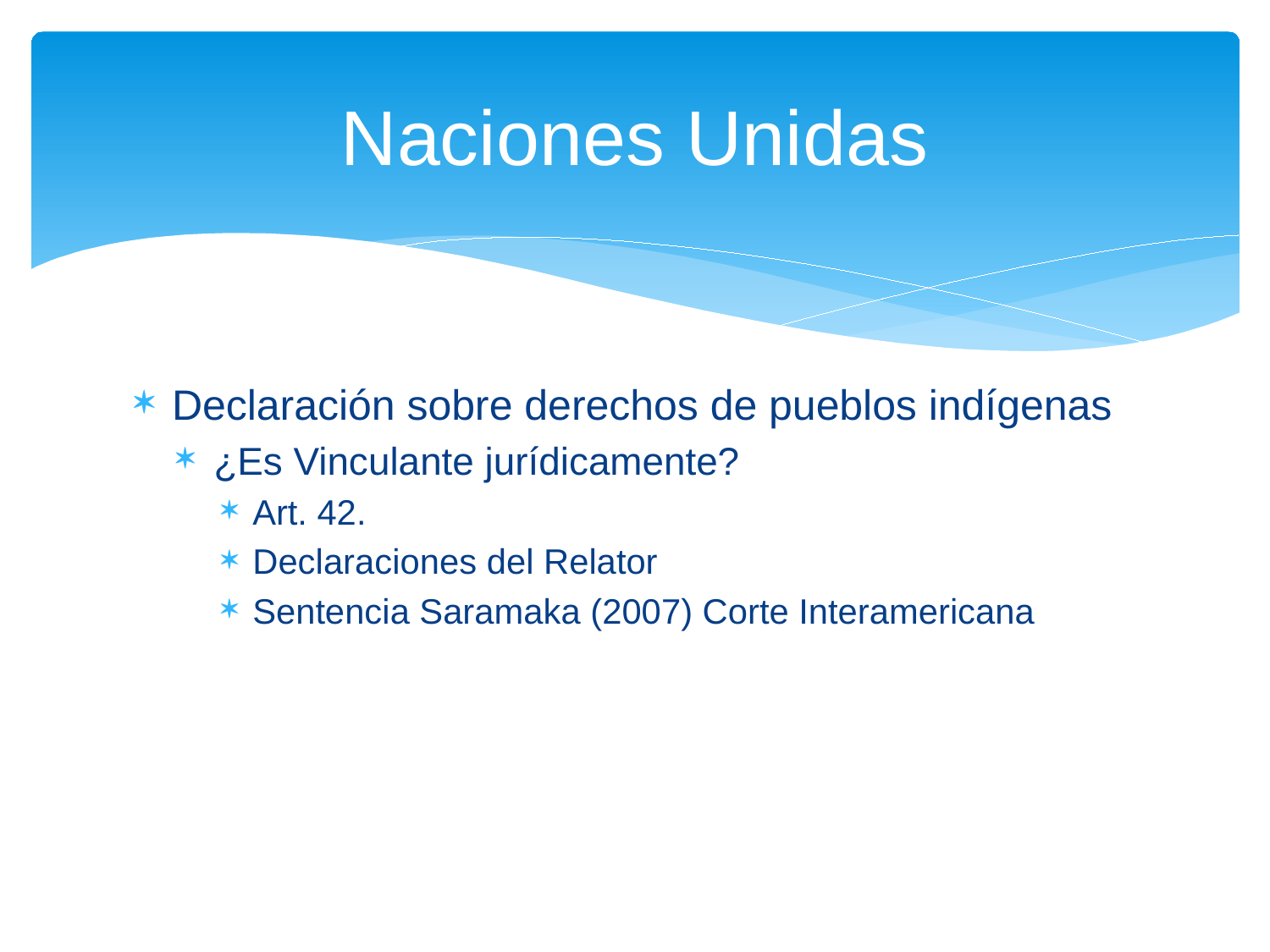

# Naciones Unidas
Declaración sobre derechos de pueblos indígenas
¿Es Vinculante jurídicamente?
Art. 42.
Declaraciones del Relator
Sentencia Saramaka (2007) Corte Interamericana